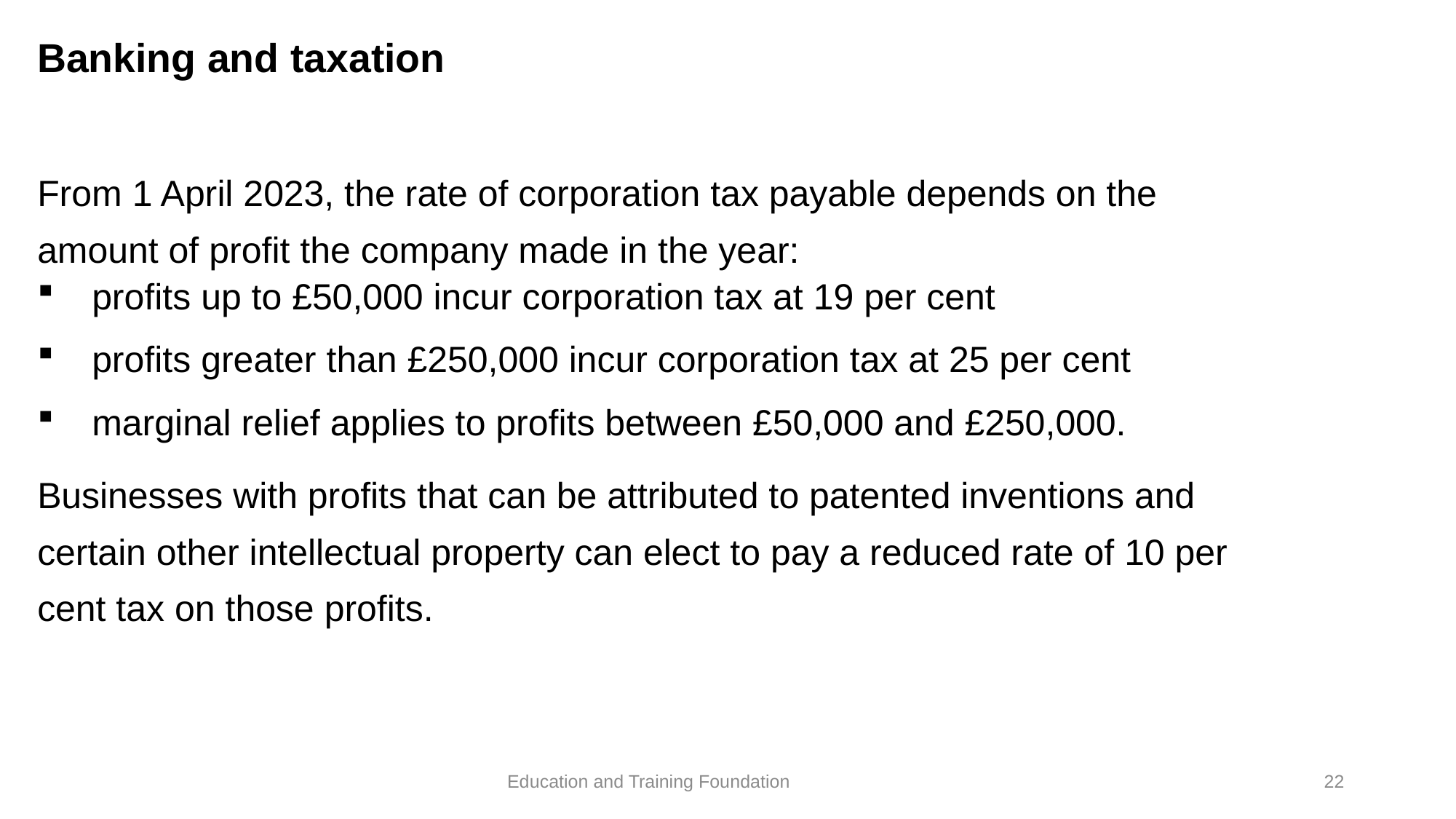

# Banking and taxation
From 1 April 2023, the rate of corporation tax payable depends on the amount of profit the company made in the year:
profits up to £50,000 incur corporation tax at 19 per cent
profits greater than £250,000 incur corporation tax at 25 per cent
marginal relief applies to profits between £50,000 and £250,000.
Businesses with profits that can be attributed to patented inventions and certain other intellectual property can elect to pay a reduced rate of 10 per cent tax on those profits.

22
Education and Training Foundation